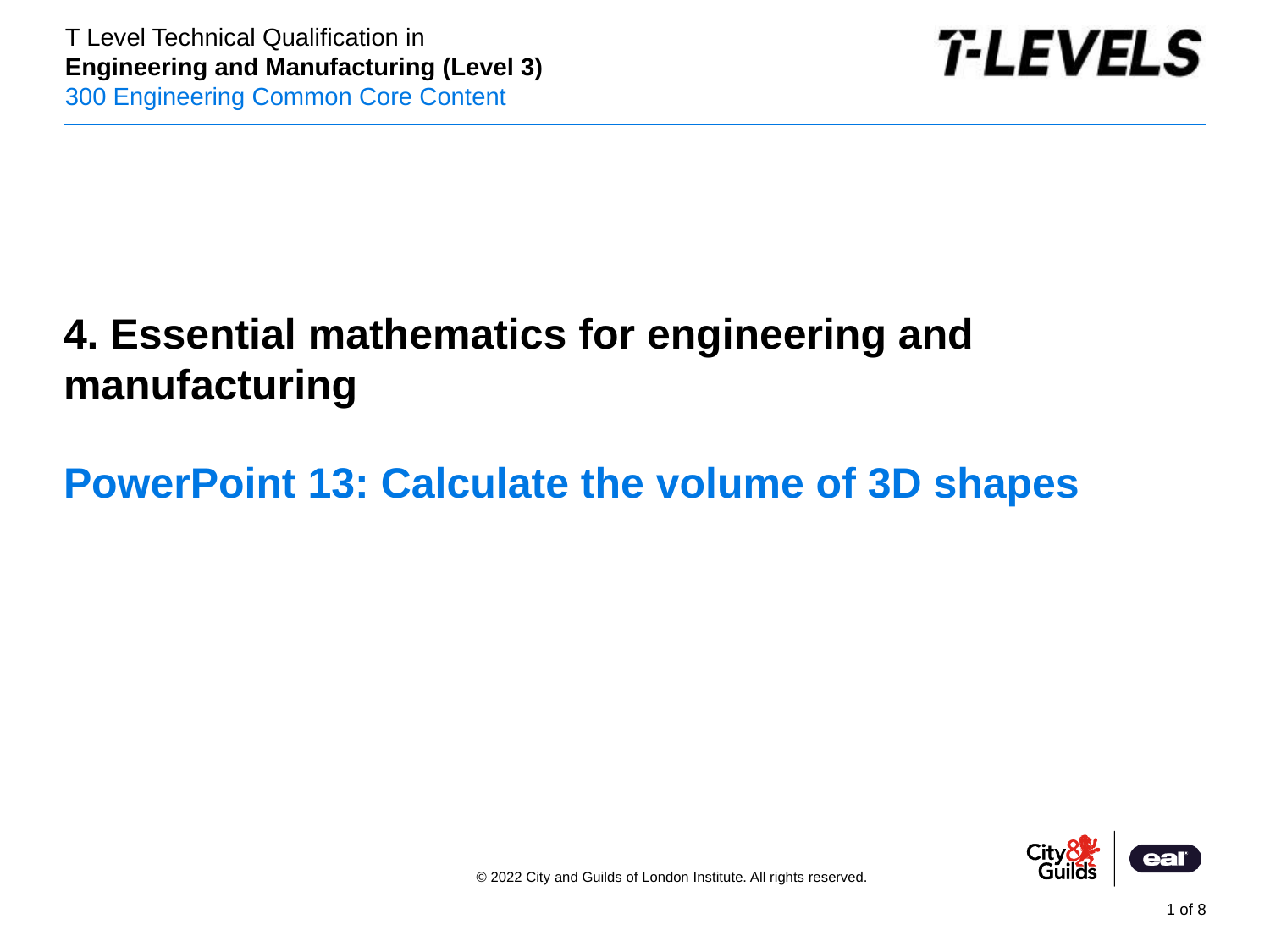

PowerPoint presentation
4. Essential mathematics for engineering and manufacturing
# PowerPoint 13: Calculate the volume of 3D shapes